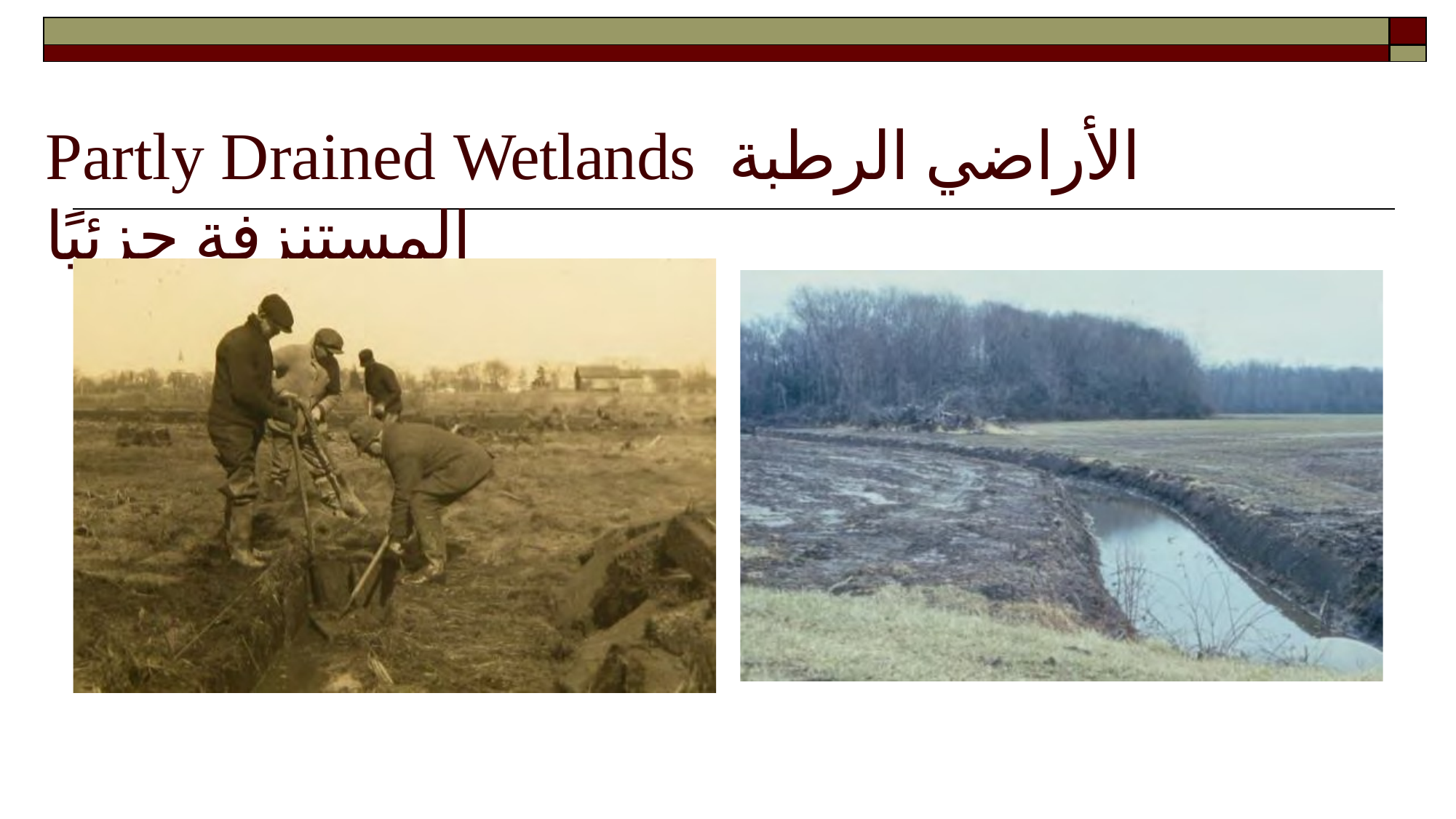

|  |  |
| --- | --- |
|  |  |
# Partly Drained Wetlands  الأراضي الرطبة المستنزفة جزئيًا